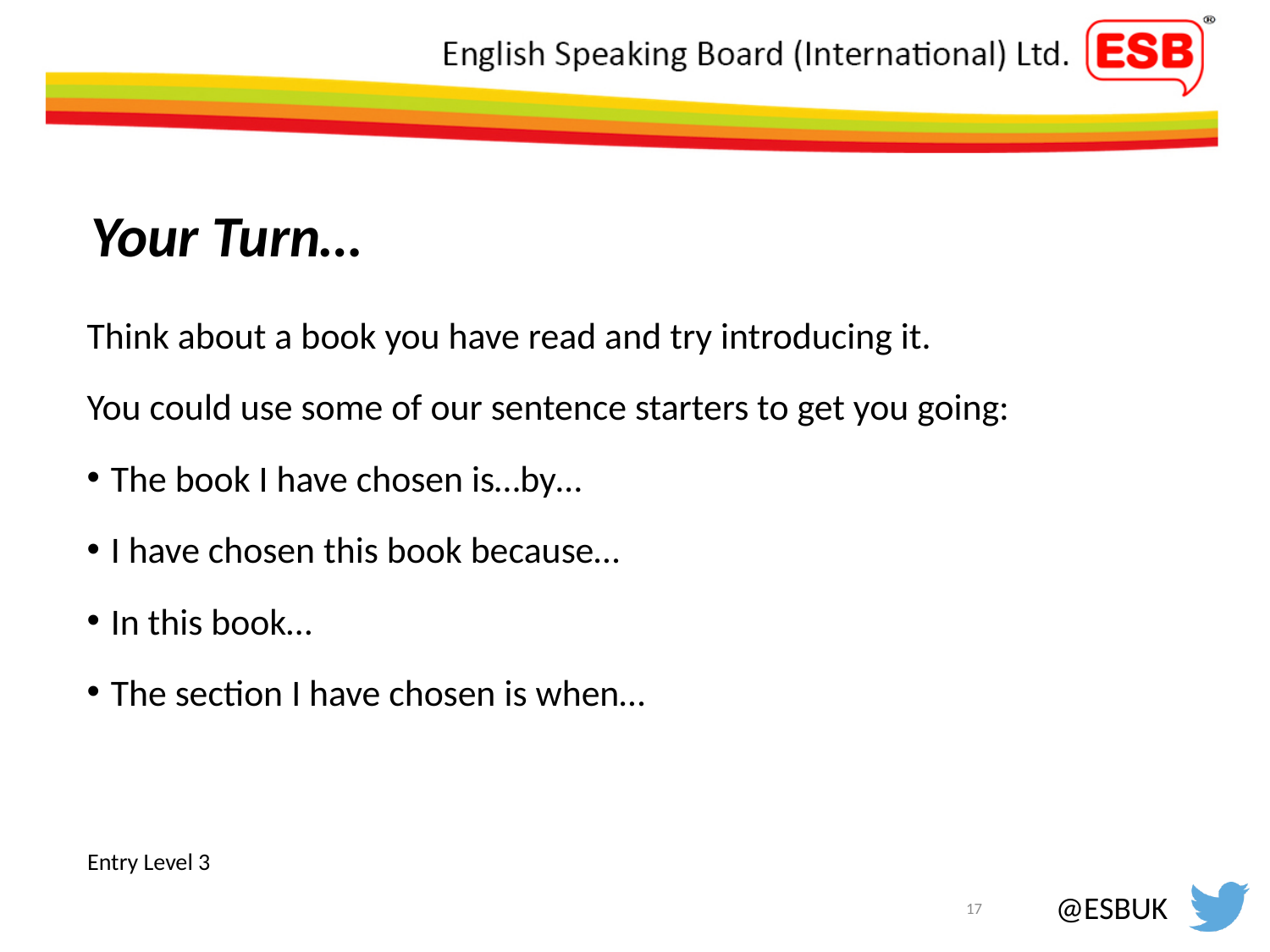

Your Turn…
Think about a book you have read and try introducing it.
You could use some of our sentence starters to get you going:
The book I have chosen is…by…
I have chosen this book because…
In this book…
The section I have chosen is when…
Entry Level 3
17